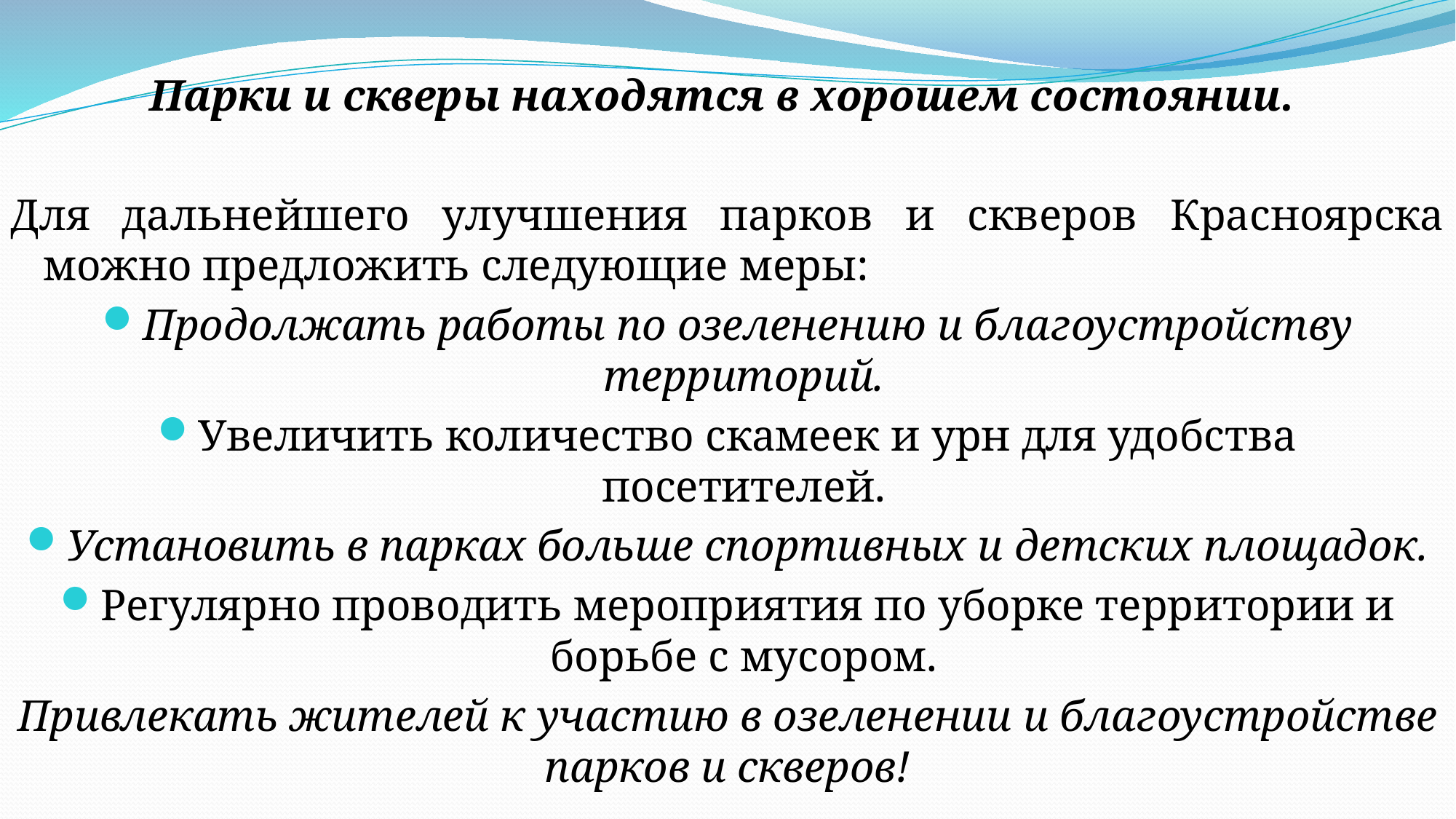

Парки и скверы находятся в хорошем состоянии.

Для дальнейшего улучшения парков и скверов Красноярска можно предложить следующие меры:
Продолжать работы по озеленению и благоустройству территорий.
Увеличить количество скамеек и урн для удобства посетителей.
Установить в парках больше спортивных и детских площадок.
Регулярно проводить мероприятия по уборке территории и борьбе с мусором.
Привлекать жителей к участию в озеленении и благоустройстве парков и скверов!